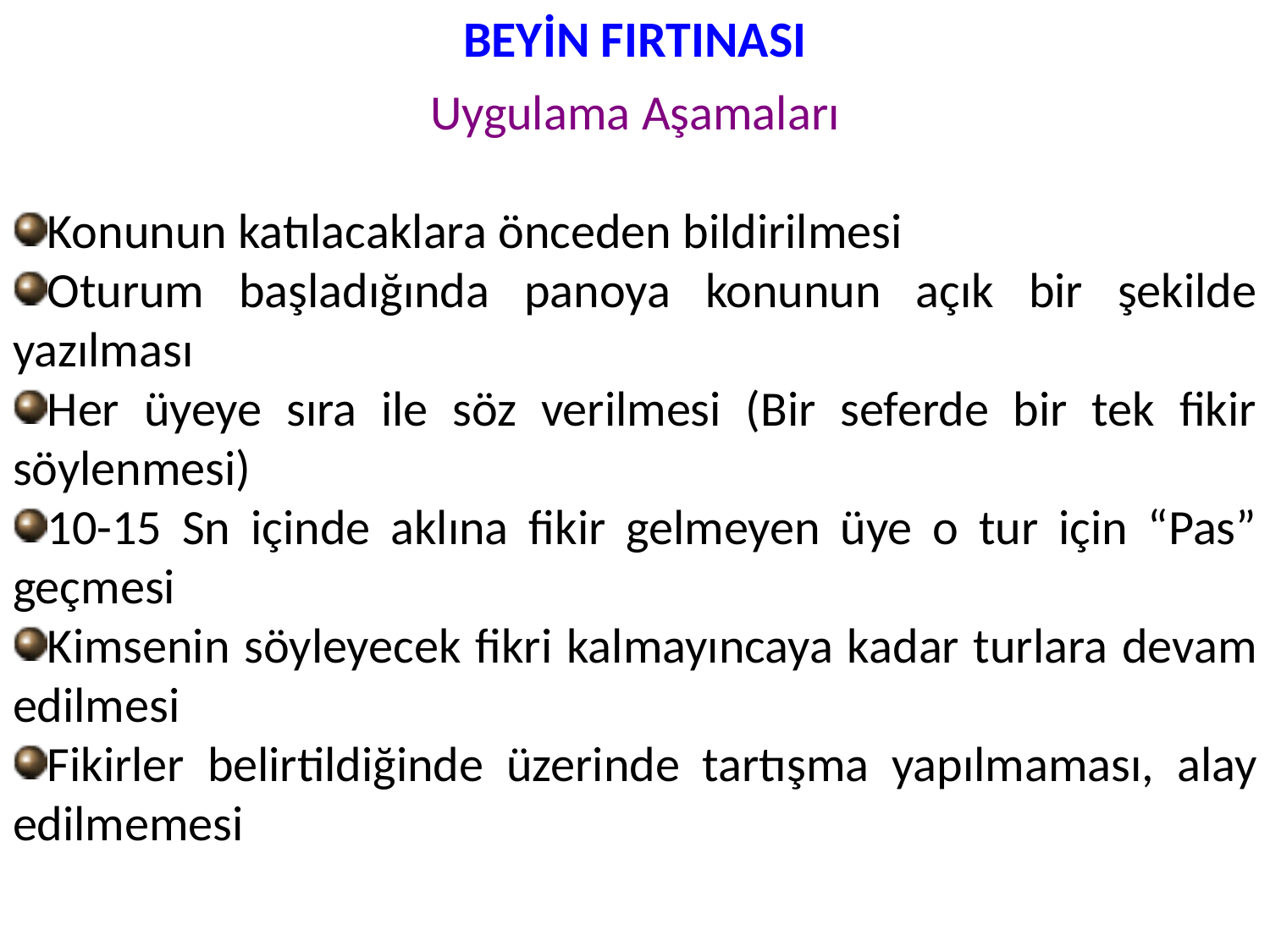

# BEYİN FIRTINASI
Uygulama Aşamaları

Konunun katılacaklara önceden bildirilmesi
Oturum başladığında panoya konunun açık bir şekilde yazılması
Her üyeye sıra ile söz verilmesi (Bir seferde bir tek fikir söylenmesi)
10-15 Sn içinde aklına fikir gelmeyen üye o tur için “Pas” geçmesi
Kimsenin söyleyecek fikri kalmayıncaya kadar turlara devam edilmesi
Fikirler belirtildiğinde üzerinde tartışma yapılmaması, alay edilmemesi